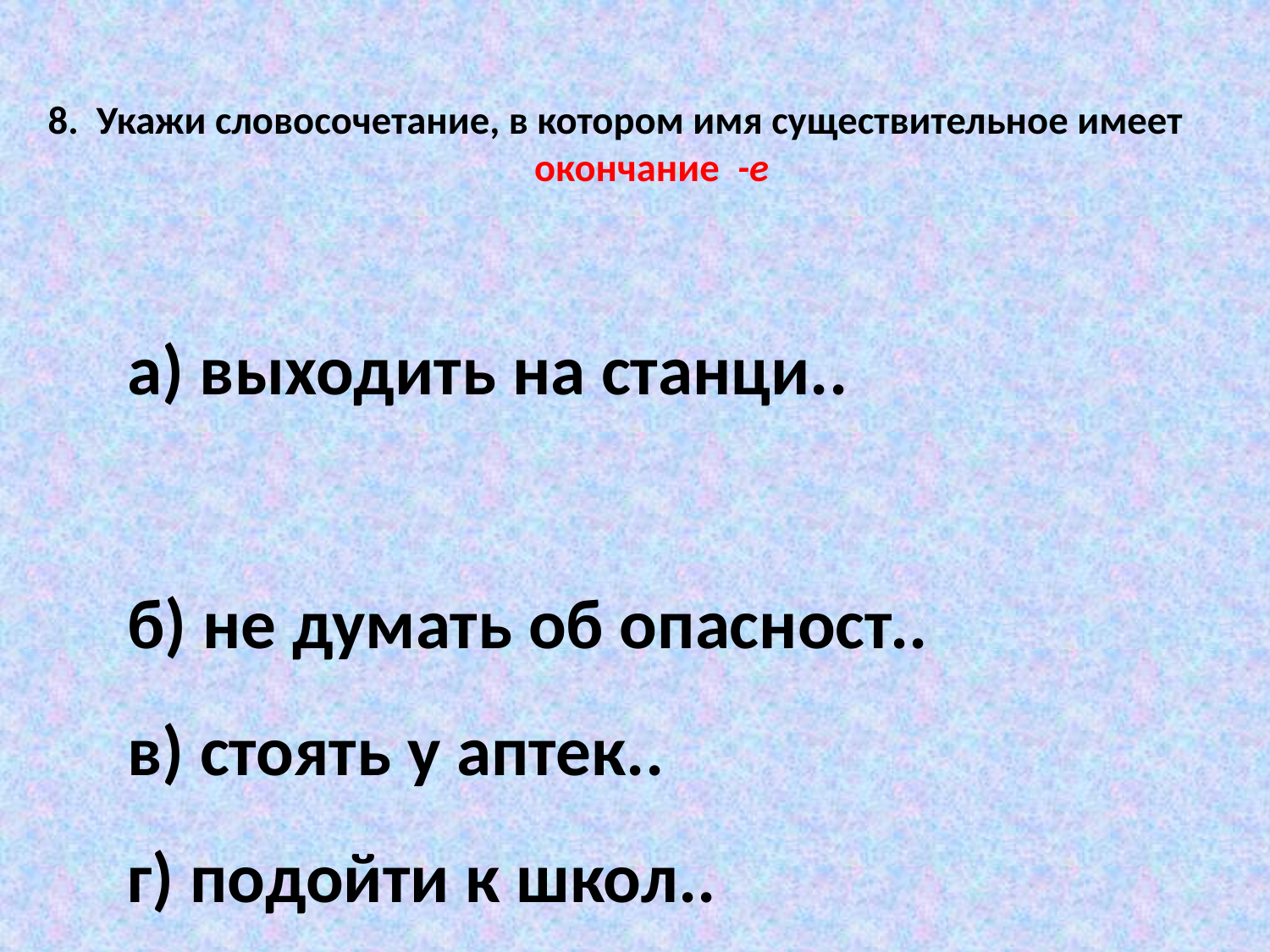

# 8.  Укажи словосочетание, в котором имя существительное имеет окончание  -е
а) выходить на станци..
б) не думать об опасност..
в) стоять у аптек..
г) подойти к школ..